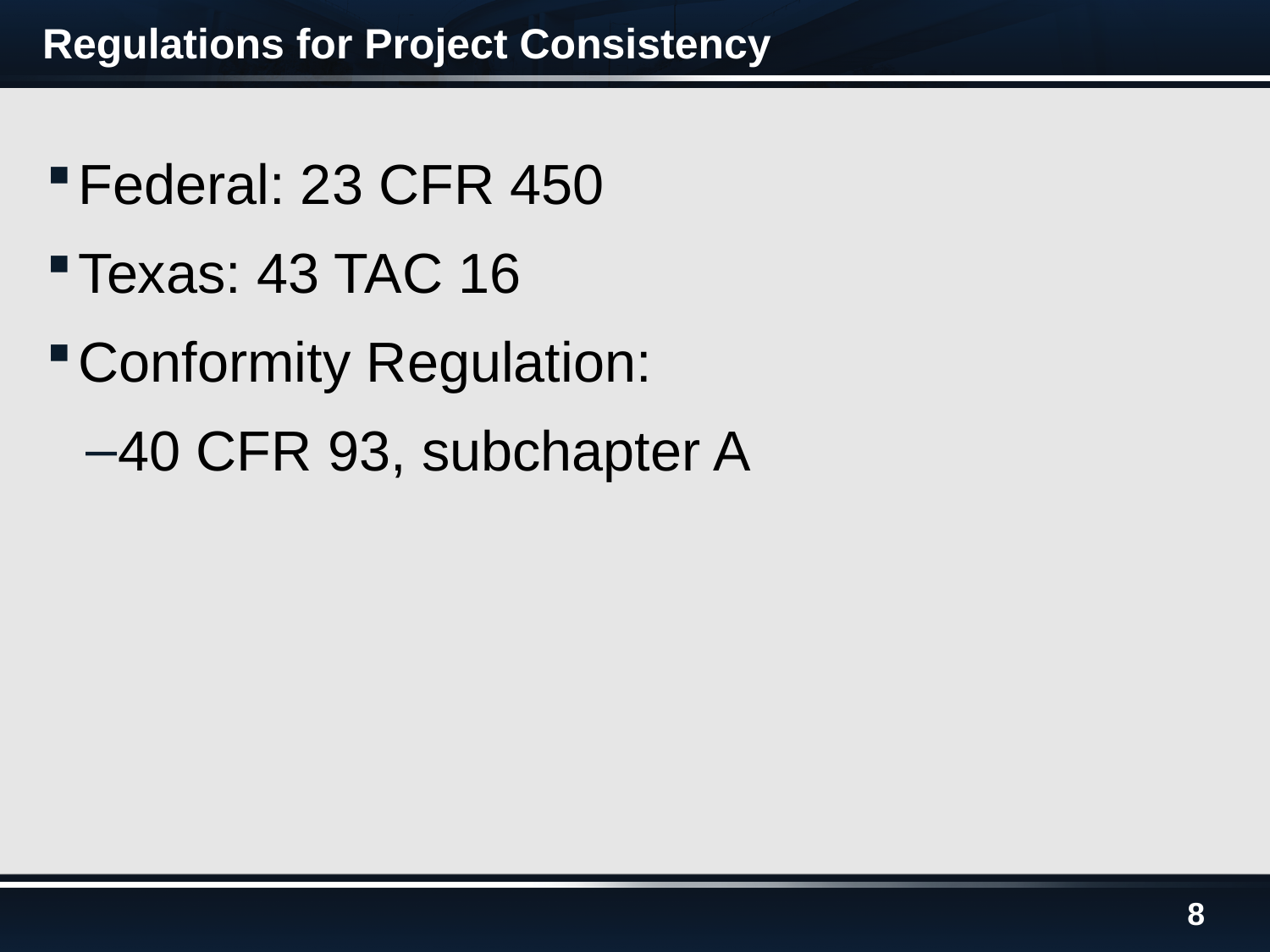

# Regulations for Project Consistency
Federal: 23 CFR 450
Texas: 43 TAC 16
Conformity Regulation:
40 CFR 93, subchapter A